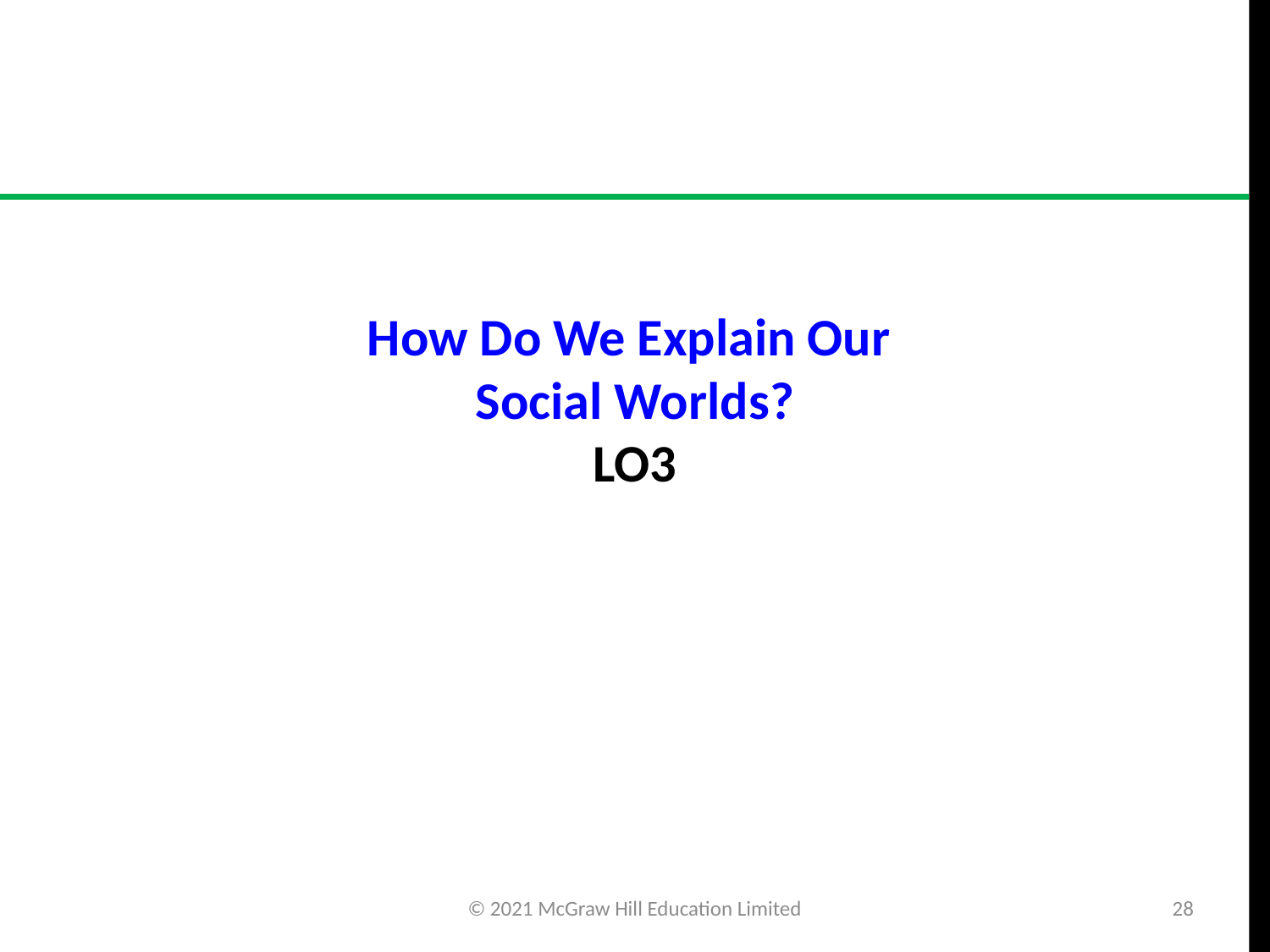

# How Do We Explain Our Social Worlds? LO3

© 2021 McGraw Hill Education Limited
28